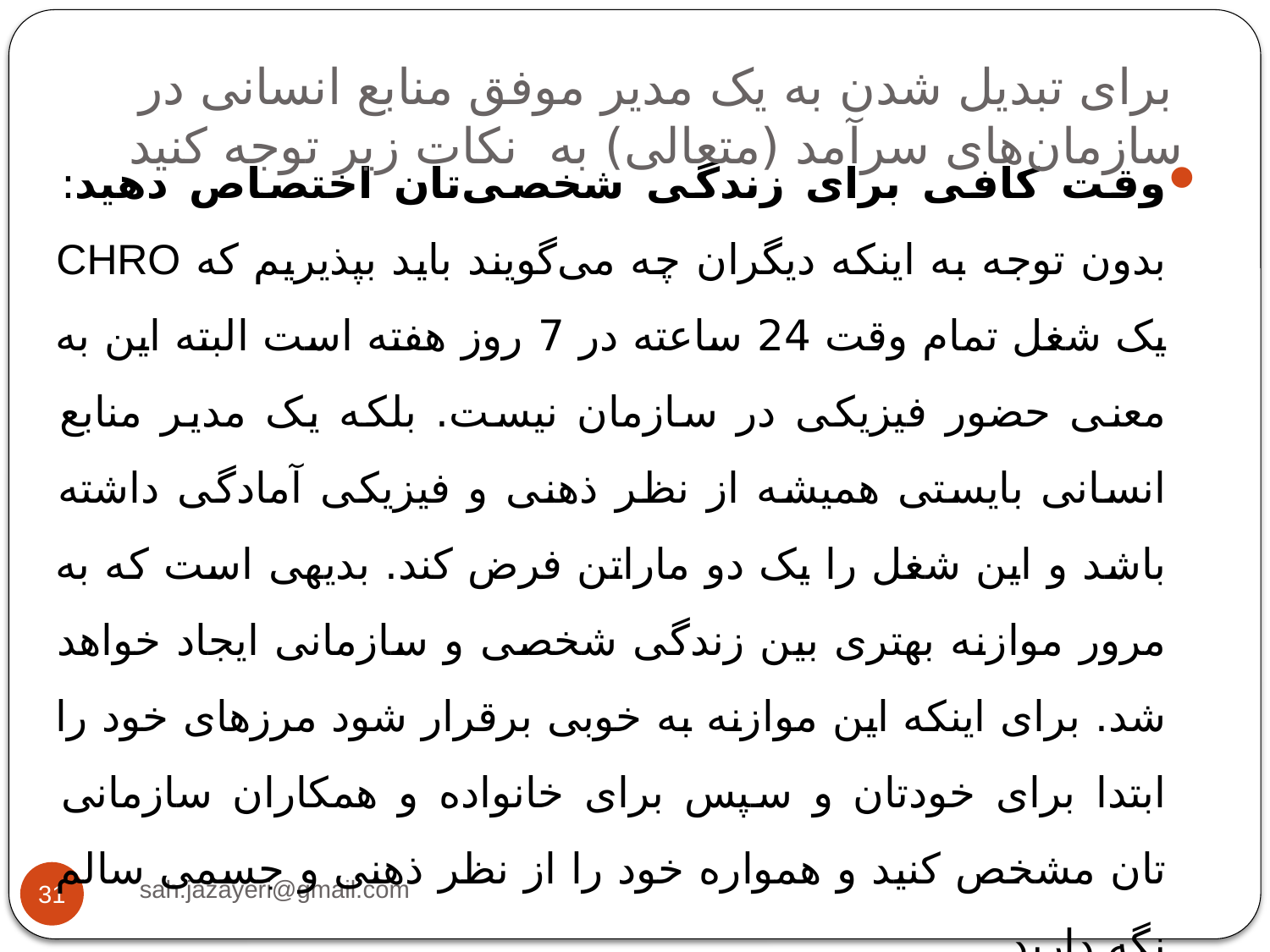

# برای تبدیل شدن به یک مدیر موفق منابع انسانی در سازمان‌های سرآمد (متعالی) به  نکات زیر توجه کنید
وقت کافی برای زندگی شخصی‌تان اختصاص دهید: بدون توجه به اینکه دیگران چه می‌گویند باید بپذیریم که CHRO یک شغل تمام وقت 24 ساعته در 7 روز هفته است البته این به معنی حضور فیزیکی در سازمان نیست. بلکه یک مدیر منابع انسانی بایستی همیشه از نظر ذهنی و فیزیکی آمادگی داشته باشد و این شغل را یک دو ماراتن فرض کند. بدیهی است که به مرور موازنه بهتری بین زندگی شخصی و سازمانی ایجاد خواهد شد. برای اینکه این موازنه به خوبی برقرار شود مرزهای خود را ابتدا برای خودتان و سپس برای خانواده و همکاران سازمانی تان مشخص کنید و همواره خود را از نظر ذهنی و جسمی سالم نگه دارید.
sah.jazayeri@gmail.com
31